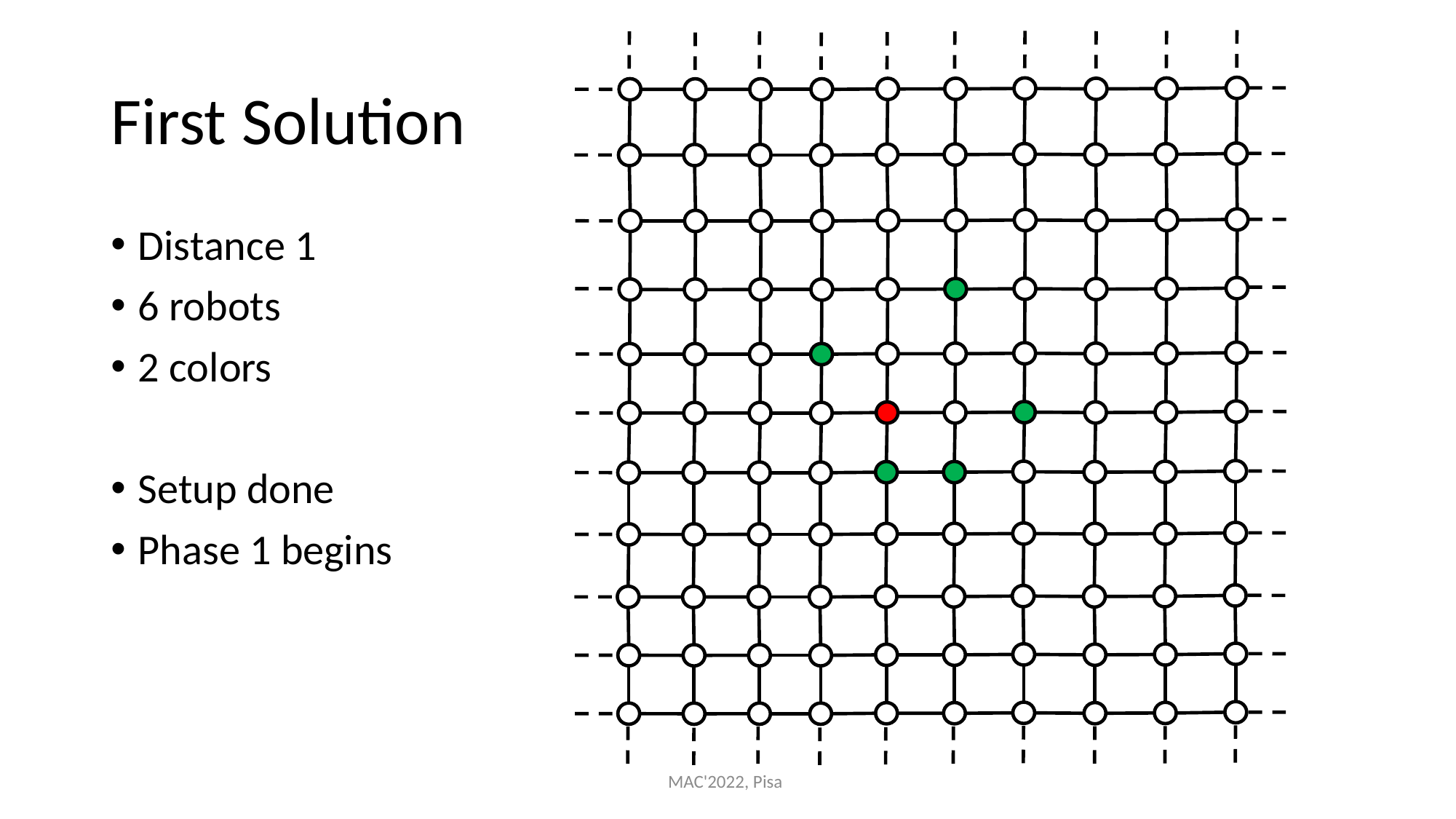

# First Solution
Distance 1
6 robots
2 colors

Setup done
Phase 1 begins
MAC'2022, Pisa